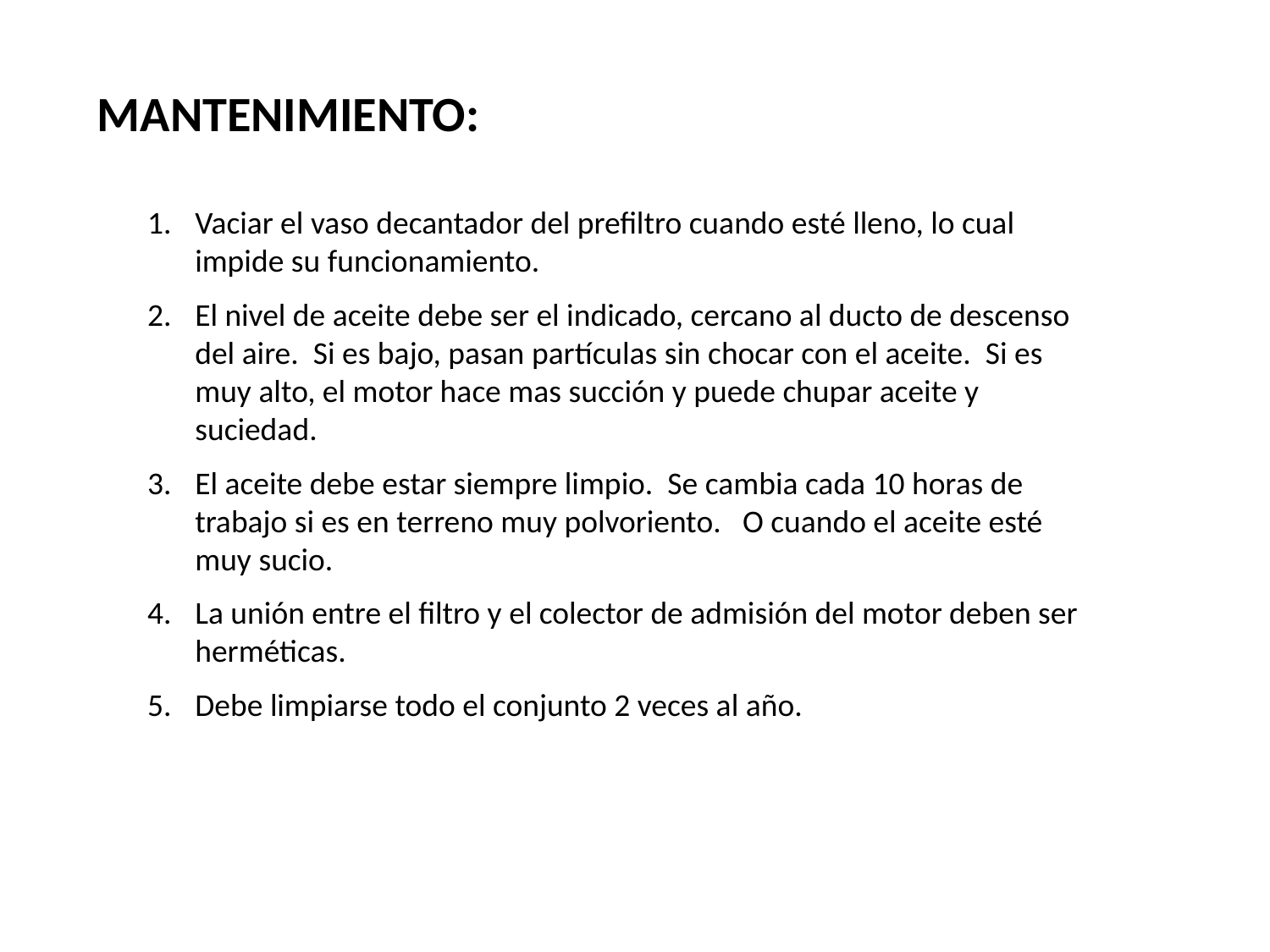

MANTENIMIENTO:
Vaciar el vaso decantador del prefiltro cuando esté lleno, lo cual impide su funcionamiento.
El nivel de aceite debe ser el indicado, cercano al ducto de descenso del aire.  Si es bajo, pasan partículas sin chocar con el aceite.  Si es muy alto, el motor hace mas succión y puede chupar aceite y suciedad.
El aceite debe estar siempre limpio.  Se cambia cada 10 horas de trabajo si es en terreno muy polvoriento.   O cuando el aceite esté muy sucio.
La unión entre el filtro y el colector de admisión del motor deben ser herméticas.
Debe limpiarse todo el conjunto 2 veces al año.